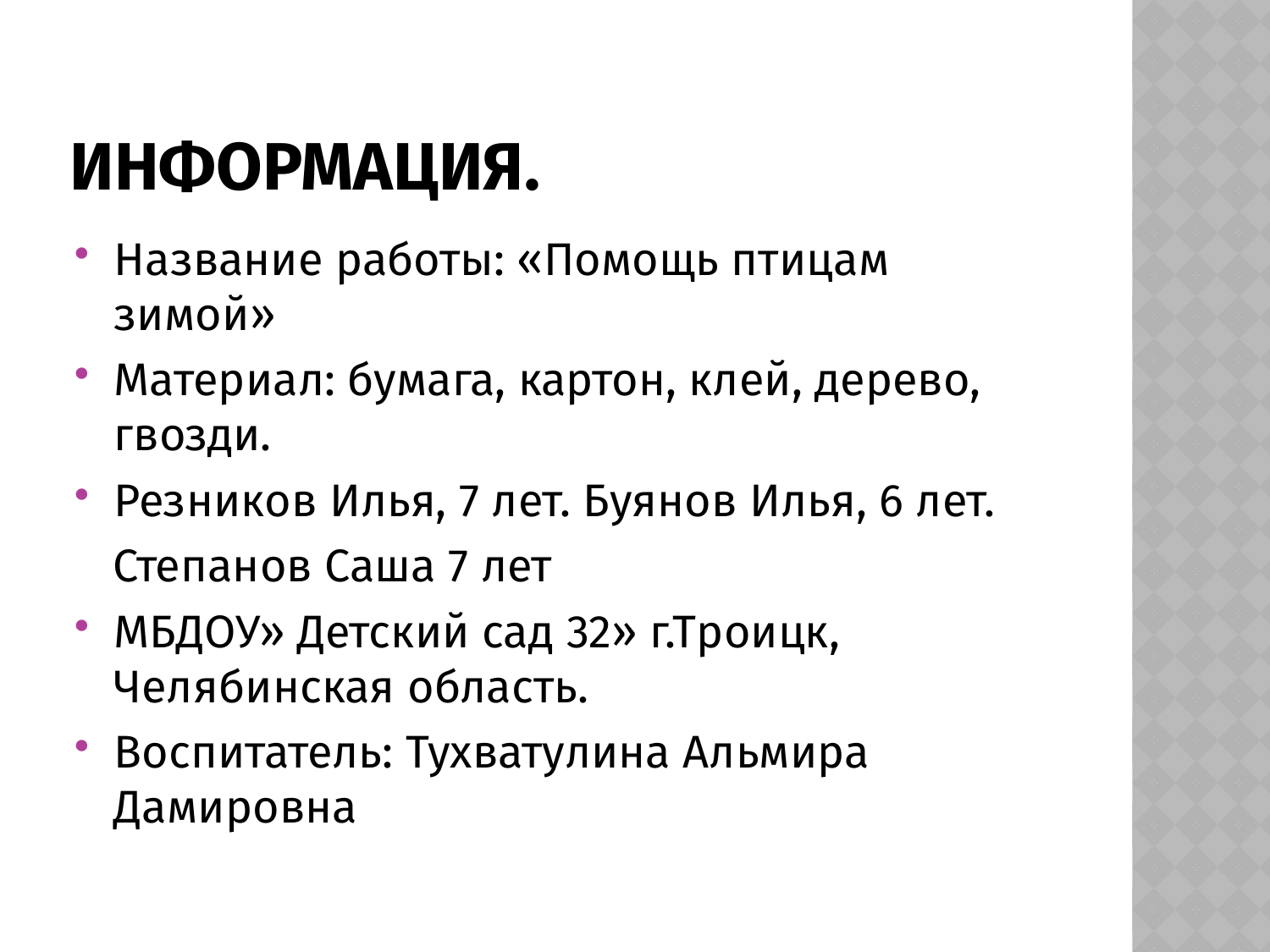

# Информация.
Название работы: «Помощь птицам зимой»
Материал: бумага, картон, клей, дерево, гвозди.
Резников Илья, 7 лет. Буянов Илья, 6 лет.
   Степанов Саша 7 лет
МБДОУ» Детский сад 32» г.Троицк, Челябинская область.
Воспитатель: Тухватулина Альмира Дамировна